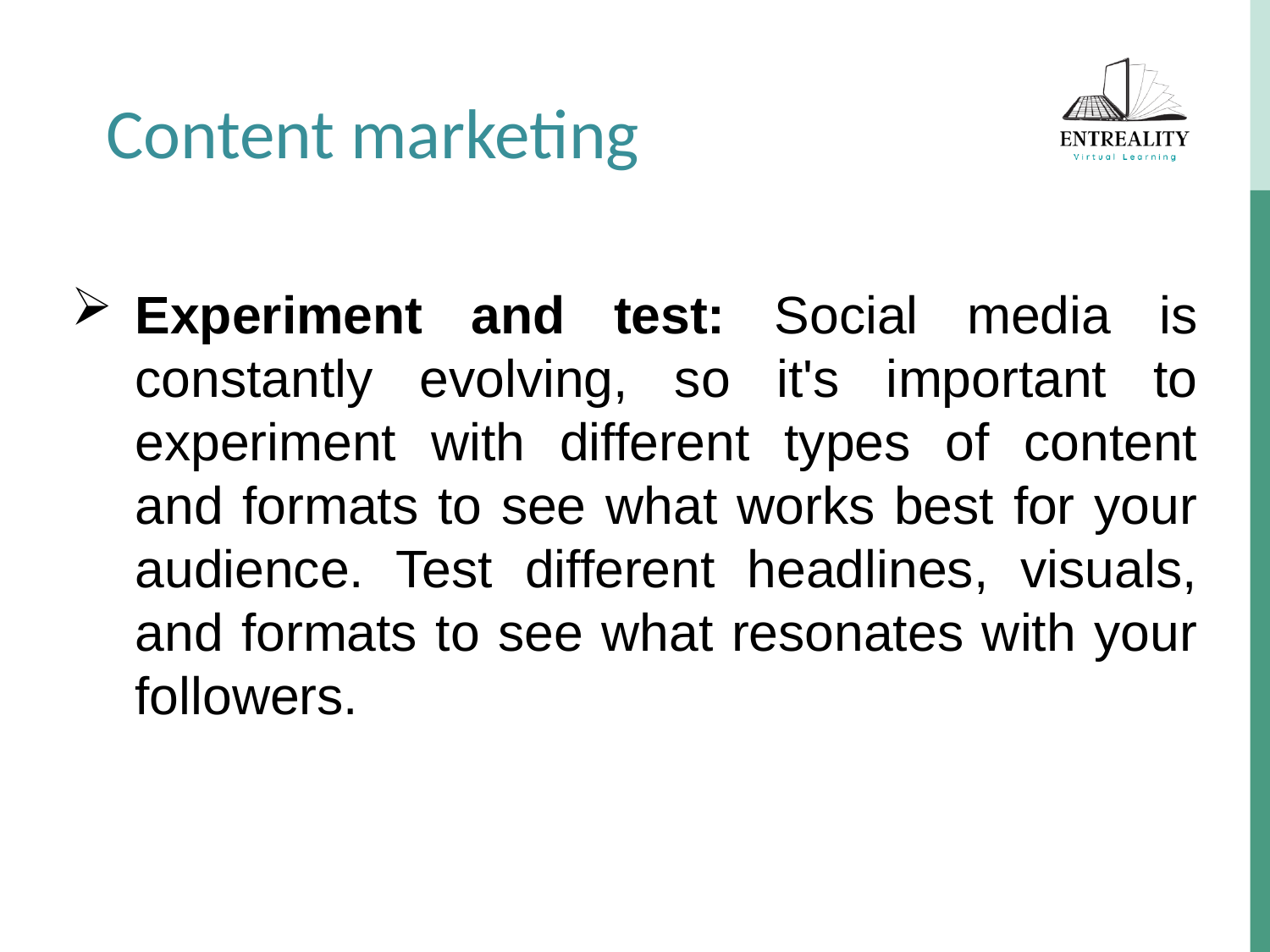

Content marketing

Experiment and test: Social media is constantly evolving, so it's important to experiment with different types of content and formats to see what works best for your audience. Test different headlines, visuals, and formats to see what resonates with your followers.